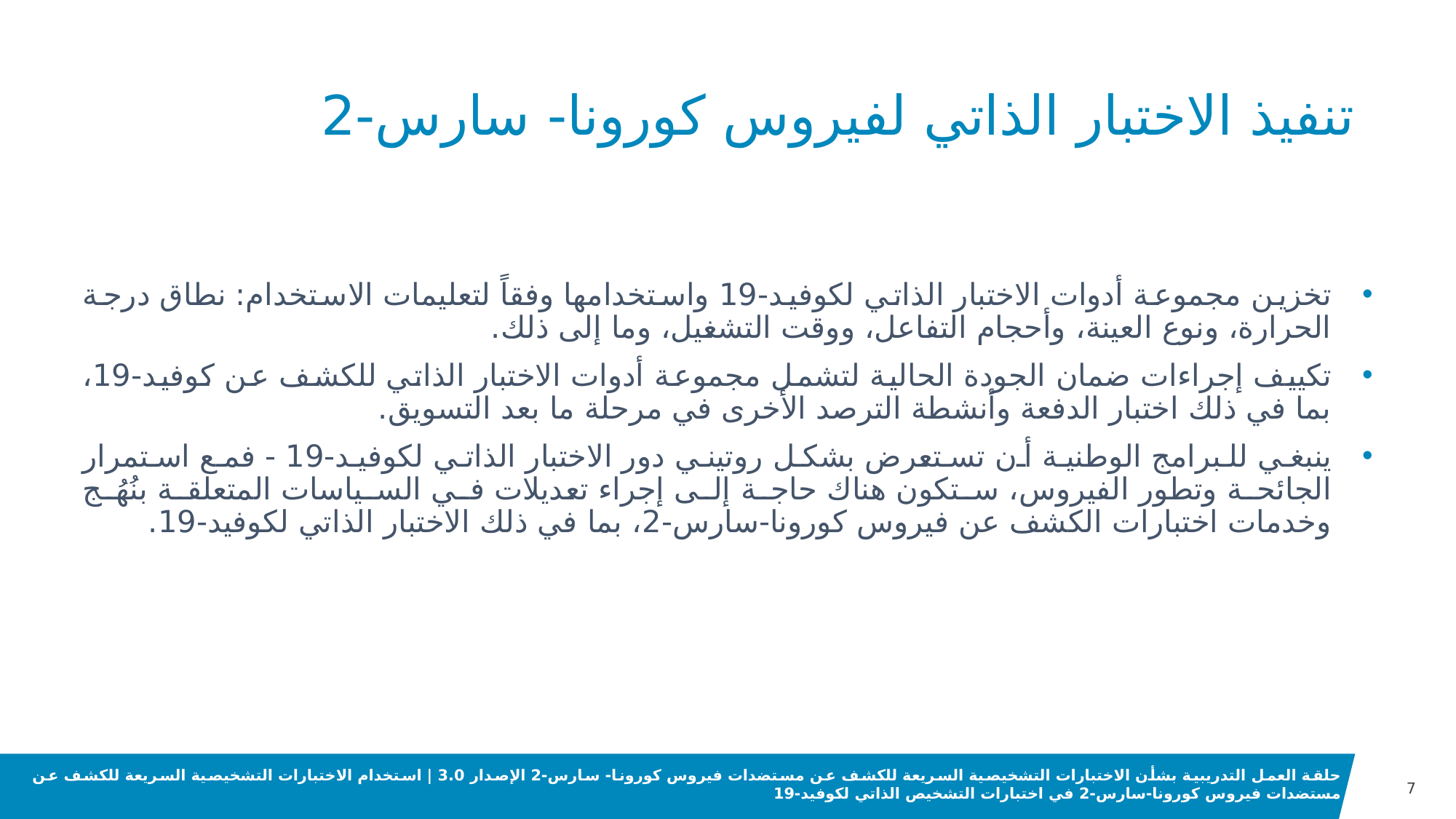

# تنفيذ الاختبار الذاتي لفيروس كورونا- سارس-2

تخزين مجموعة أدوات الاختبار الذاتي لكوفيد-19 واستخدامها وفقاً لتعليمات الاستخدام: نطاق درجة الحرارة، ونوع العينة، وأحجام التفاعل، ووقت التشغيل، وما إلى ذلك.
تكييف إجراءات ضمان الجودة الحالية لتشمل مجموعة أدوات الاختبار الذاتي للكشف عن كوفيد-19، بما في ذلك اختبار الدفعة وأنشطة الترصد الأخرى في مرحلة ما بعد التسويق.
ينبغي للبرامج الوطنية أن تستعرض بشكل روتيني دور الاختبار الذاتي لكوفيد-19 - فمع استمرار الجائحة وتطور الفيروس، ستكون هناك حاجة إلى إجراء تعديلات في السياسات المتعلقة بنُهُج وخدمات اختبارات الكشف عن فيروس كورونا-سارس-2، بما في ذلك الاختبار الذاتي لكوفيد-19.

حلقة العمل التدريبية بشأن الاختبارات التشخيصية السريعة للكشف عن مستضدات فيروس كورونا- سارس-2 الإصدار 3.0 | استخدام الاختبارات التشخيصية السريعة للكشف عن مستضدات فيروس كورونا-سارس-2 في اختبارات التشخيص الذاتي لكوفيد-19
7